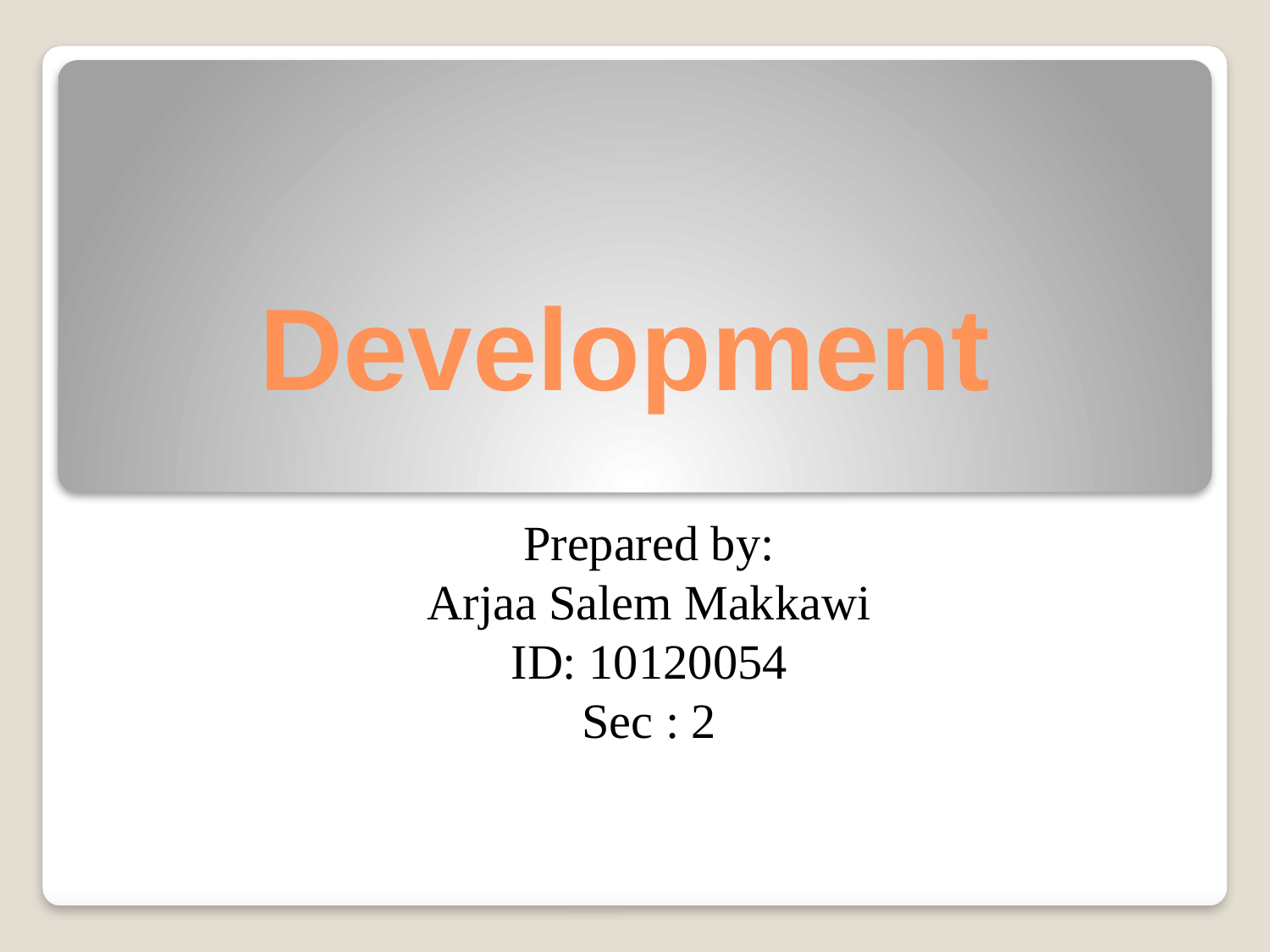

# Development
Prepared by:
Arjaa Salem Makkawi
ID: 10120054
Sec : 2